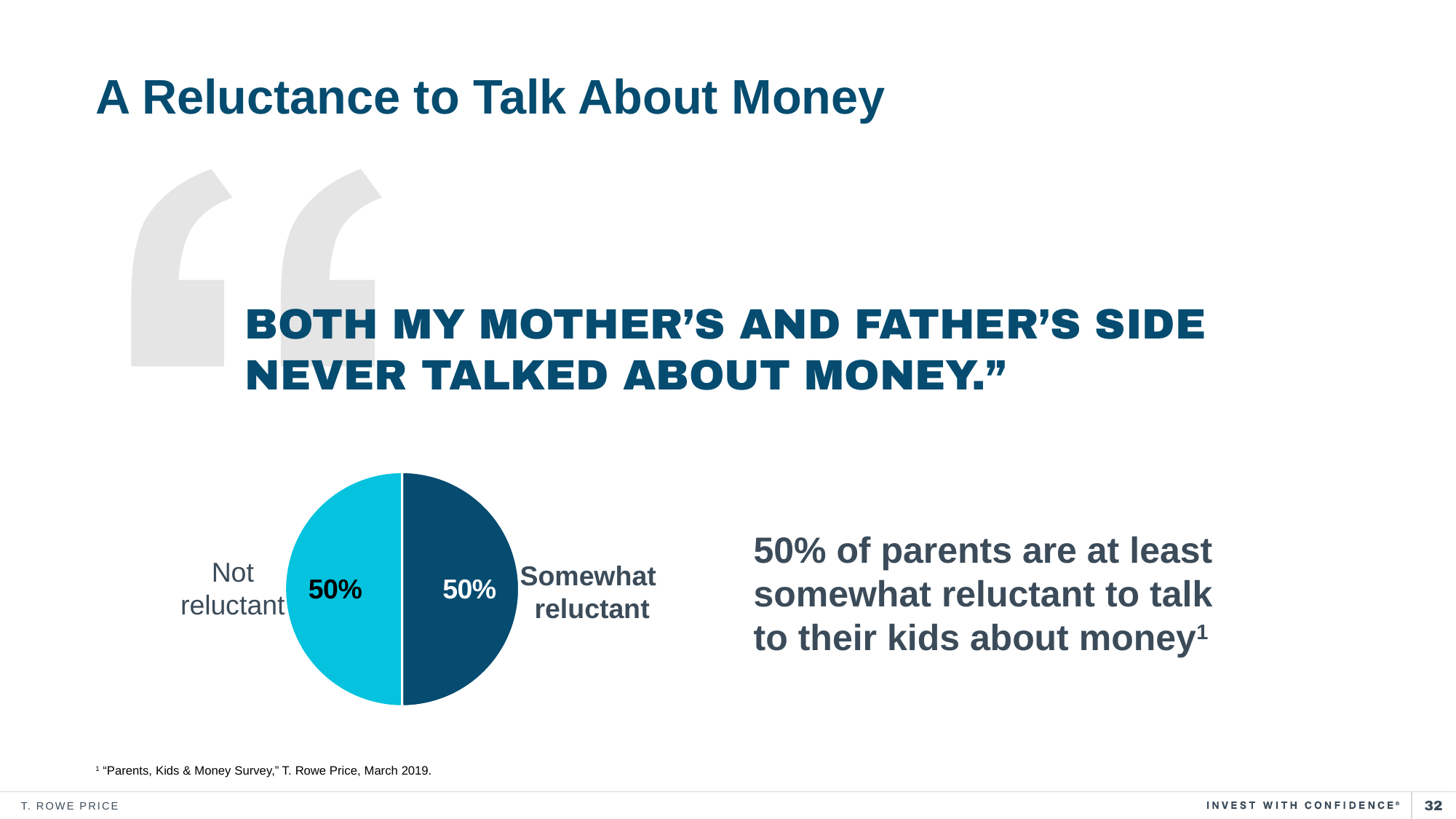

# A Reluctance to Talk About Money

BOTH MY MOTHER’S AND FATHER’S SIDE NEVER TALKED ABOUT MONEY.”

### Chart

| Category | Sales |
|---|---|
| Somewhat reluctant | 0.5 |
| Not very reluctant | 0.5 |
50% of parents are at least
somewhat reluctant to talk
to their kids about money1
Not
reluctant
Somewhat
reluctant
1 “Parents, Kids & Money Survey,” T. Rowe Price, March 2019.